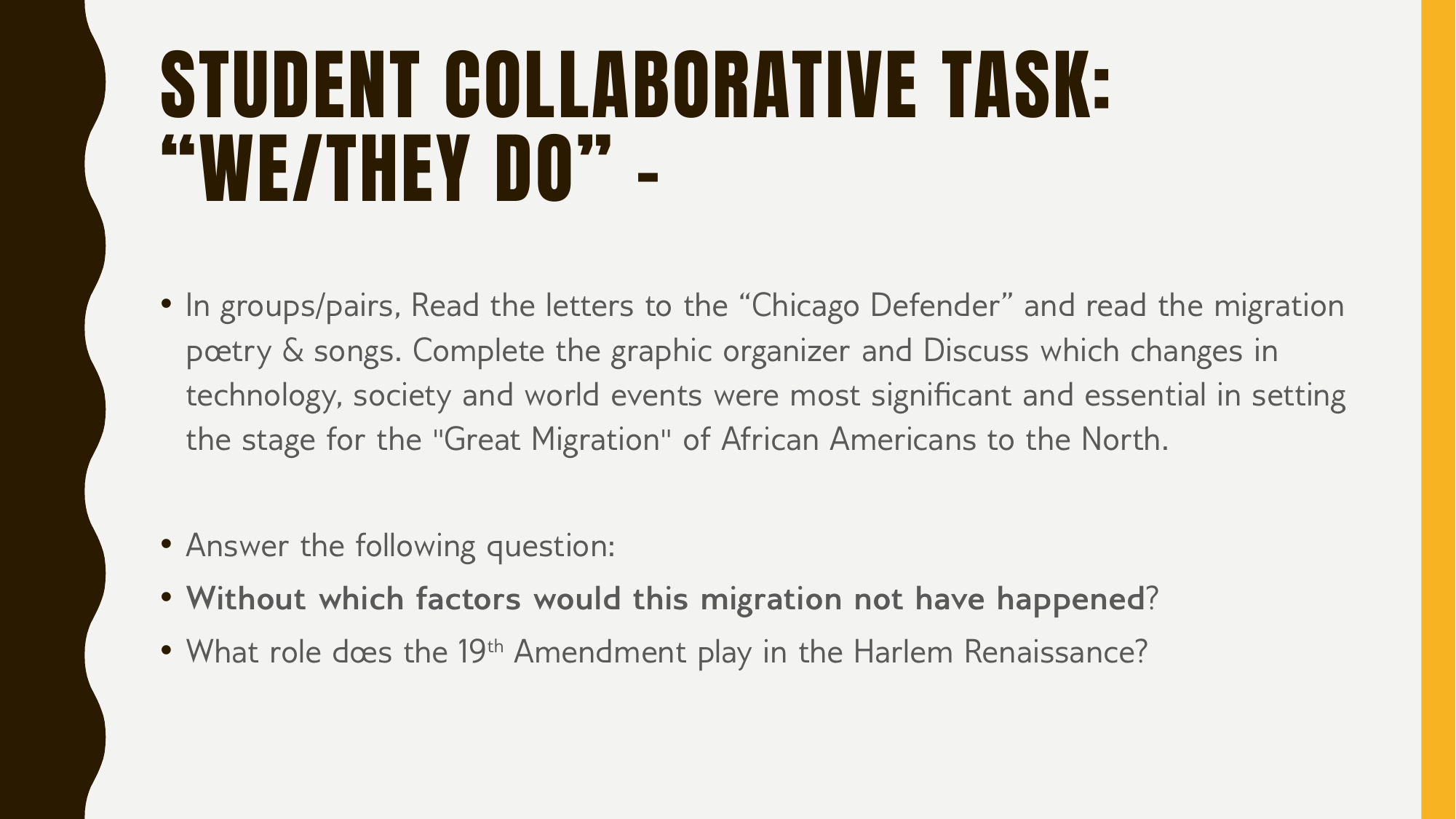

# Student collaborative task: “we/they do” –
In groups/pairs, Read the letters to the “Chicago Defender” and read the migration poetry & songs. Complete the graphic organizer and Discuss which changes in technology, society and world events were most significant and essential in setting the stage for the "Great Migration" of African Americans to the North.

Answer the following question:
Without which factors would this migration not have happened?
What role does the 19th Amendment play in the Harlem Renaissance?